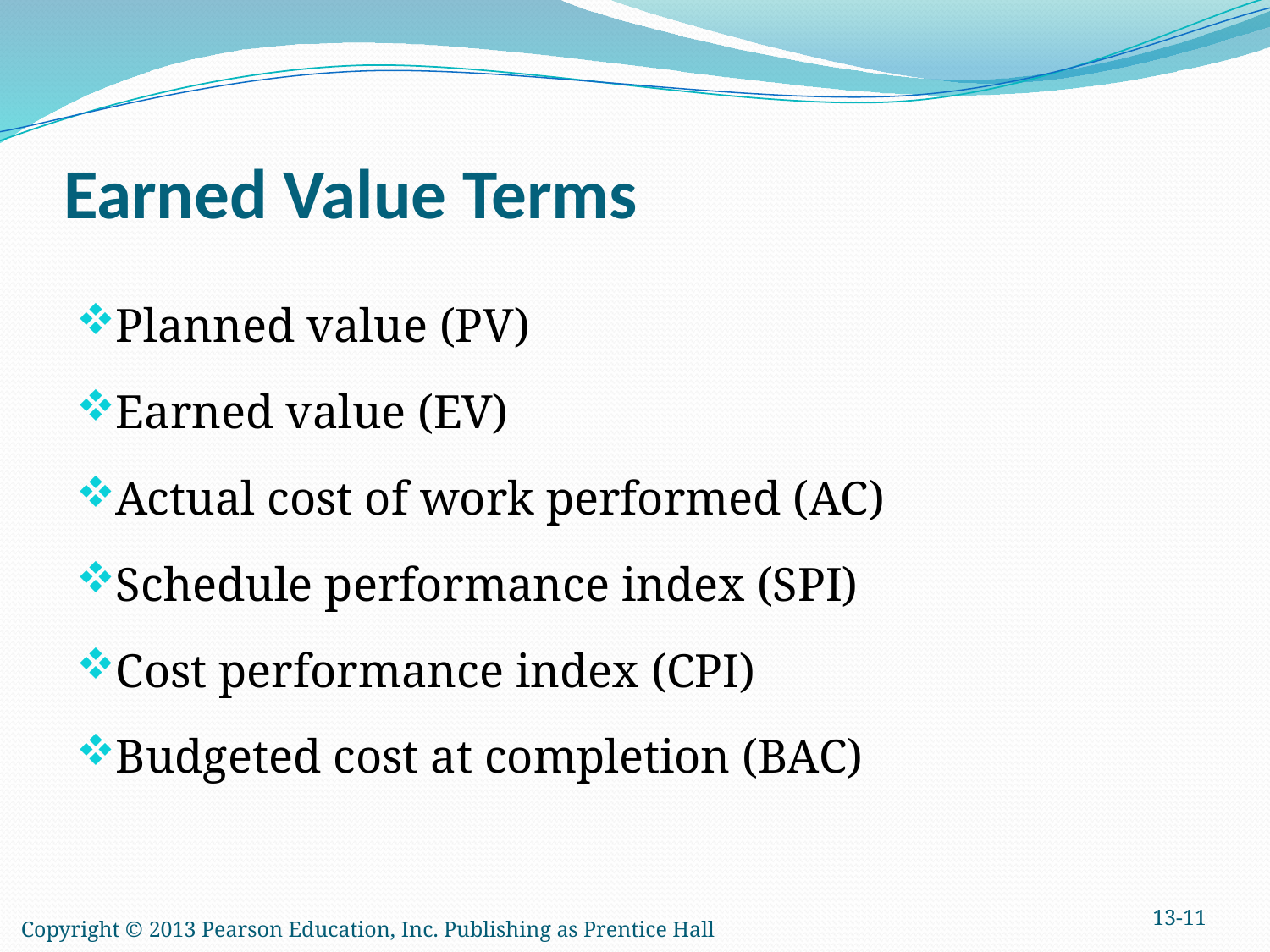

# Earned Value Terms
Planned value (PV)
Earned value (EV)
Actual cost of work performed (AC)
Schedule performance index (SPI)
Cost performance index (CPI)
Budgeted cost at completion (BAC)
13-11